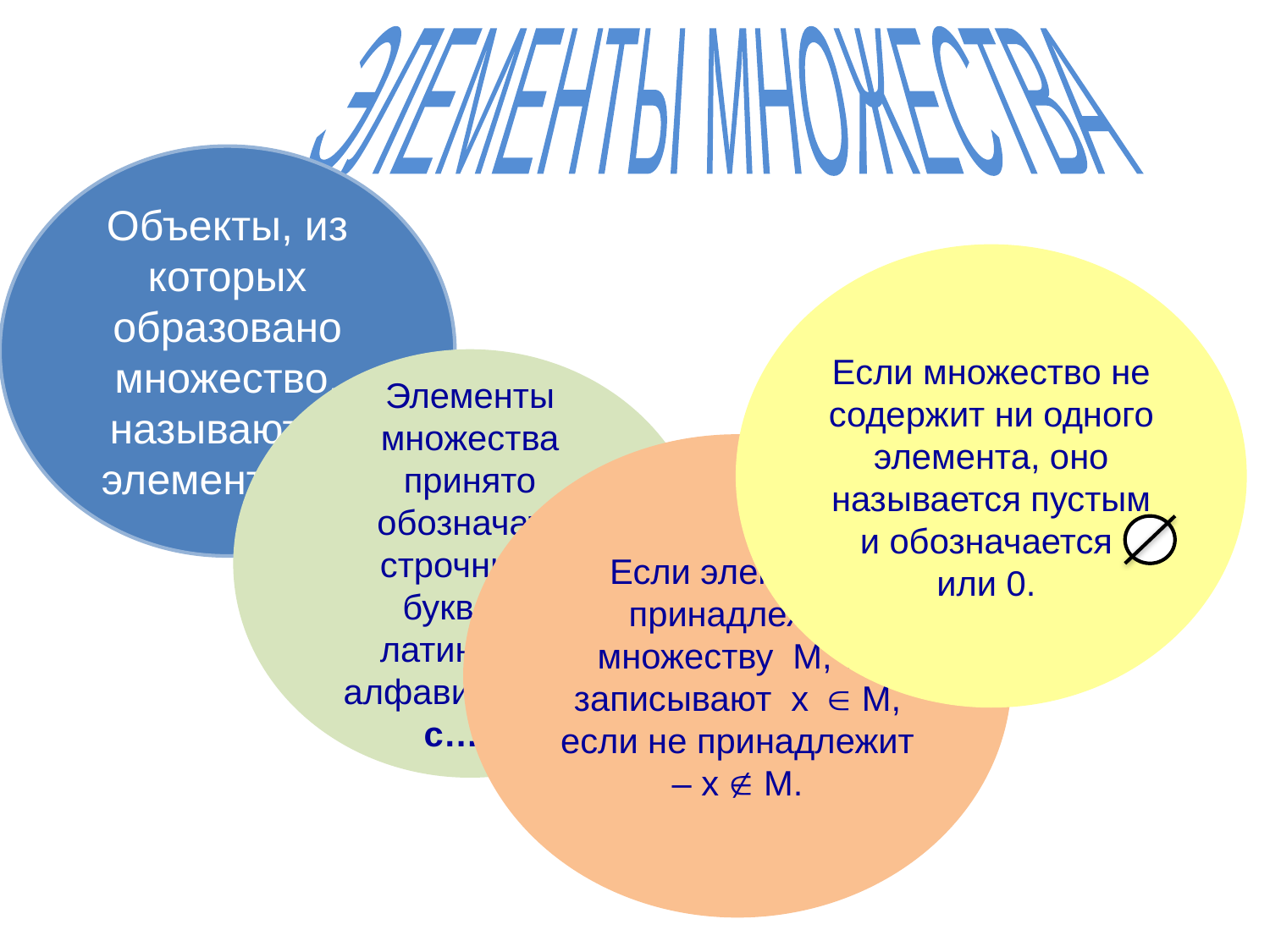

ЭЛЕМЕНТЫ МНОЖЕСТВА
Объекты, из которых образовано множество, называются элементами.
Если множество не содержит ни одного элемента, оно называется пустым и обозначается
или 0.
Элементы множества принято обозначать строчными буквами латинского алфавита: a, b, c… z.
Если элемент х принадлежит множеству  М, то записывают  х ∈ М, если не принадлежит – x ∉ M.